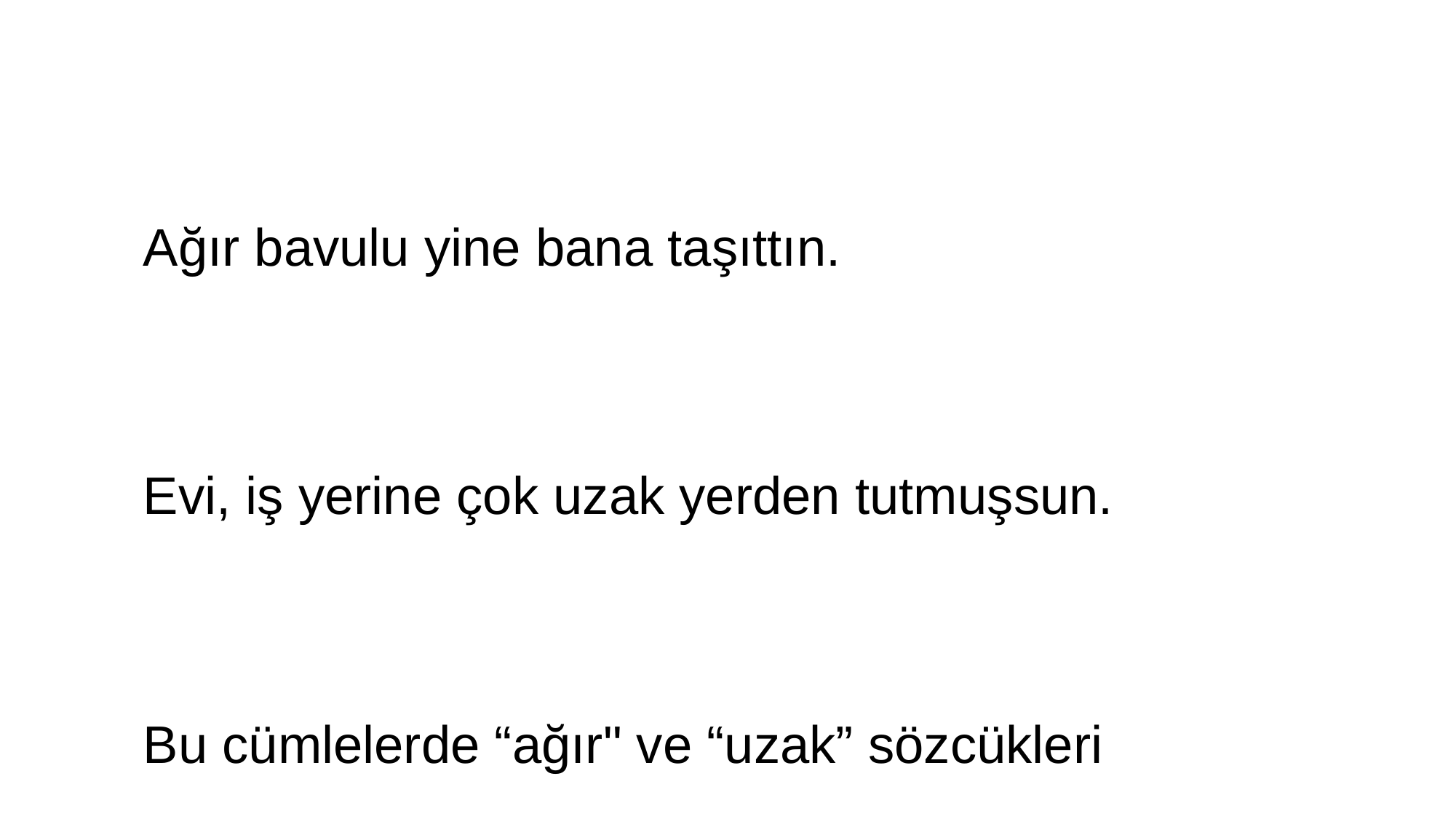

Ağır bavulu yine bana taşıttın.

Evi, iş yerine çok uzak yerden tutmuşsun.

Bu cümlelerde “ağır" ve “uzak” sözcükleri “ölçülebilen” özellikleri belirttiği için nicel anlamlıdır.